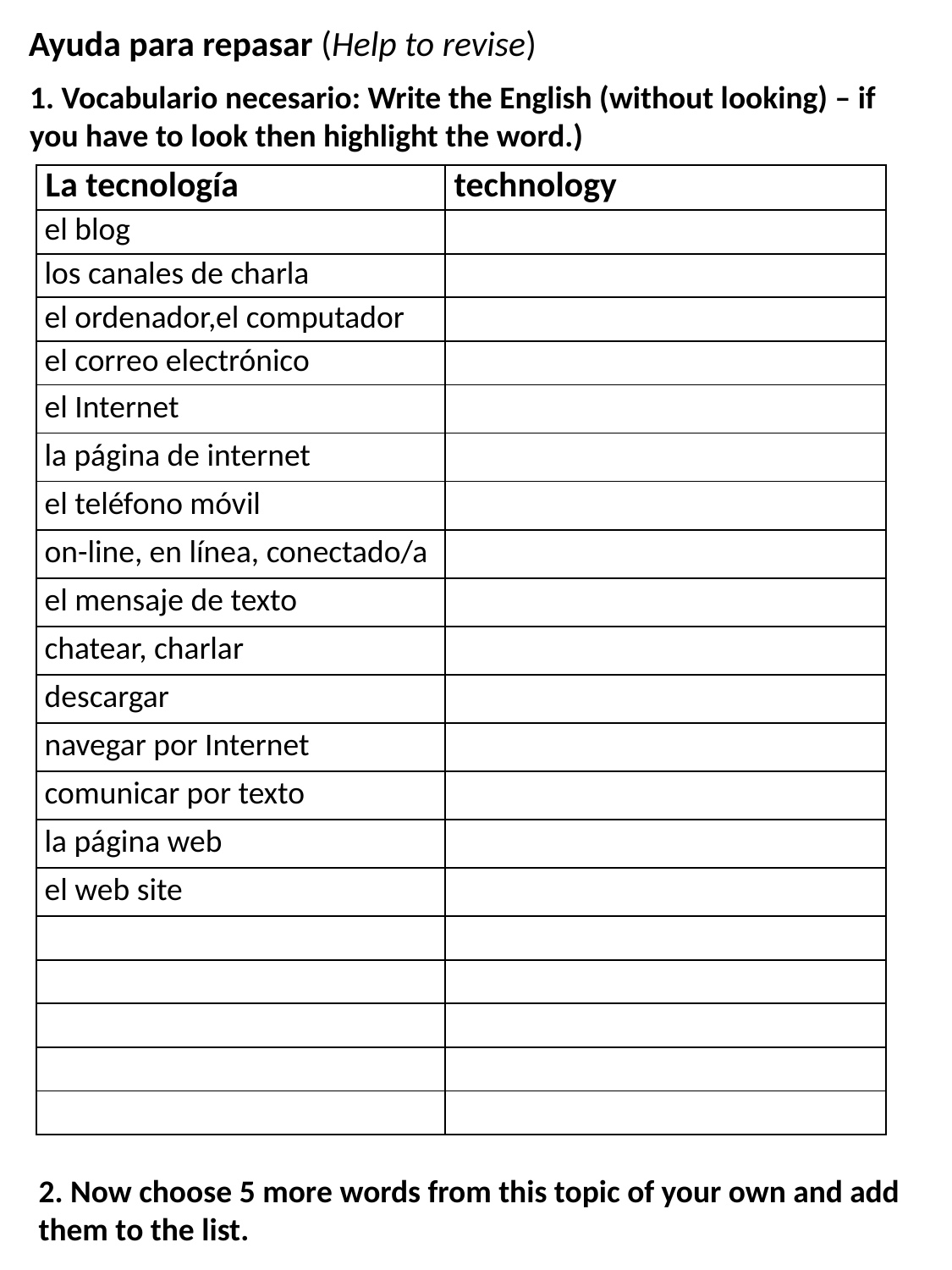

Ayuda para repasar (Help to revise)
1. Vocabulario necesario: Write the English (without looking) – if you have to look then highlight the word.)
| La tecnología | technology |
| --- | --- |
| el blog |  |
| los canales de charla |  |
| el ordenador,el computador |  |
| el correo electrónico |  |
| el Internet |  |
| la página de internet |  |
| el teléfono móvil |  |
| on-line, en línea, conectado/a |  |
| el mensaje de texto |  |
| chatear, charlar |  |
| descargar |  |
| navegar por Internet |  |
| comunicar por texto |  |
| la página web |  |
| el web site |  |
|  |  |
|  |  |
|  |  |
|  |  |
|  |  |
2. Now choose 5 more words from this topic of your own and add them to the list.